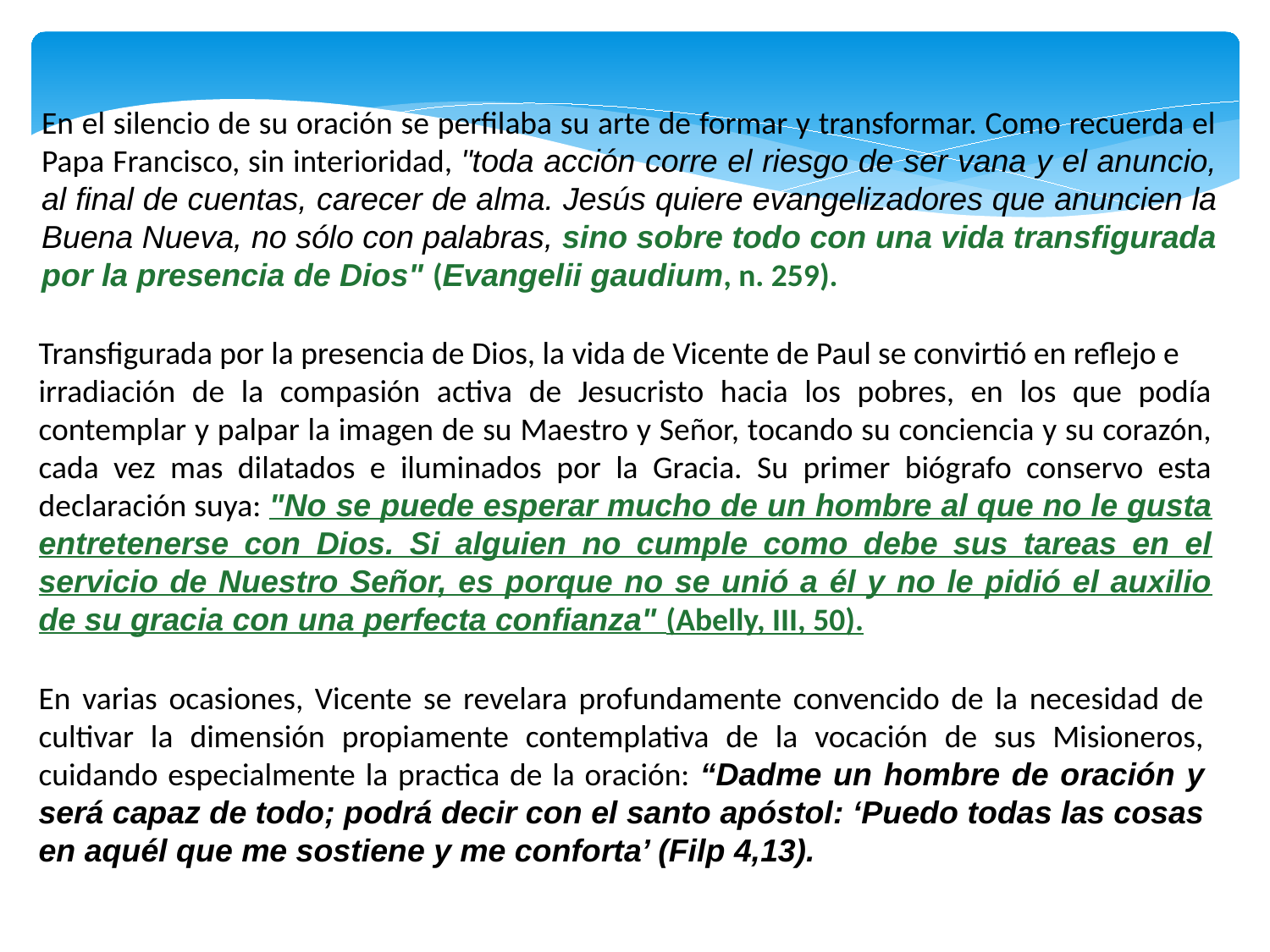

En el silencio de su oración se perfilaba su arte de formar y transformar. Como recuerda el Papa Francisco, sin interioridad, "toda acción corre el riesgo de ser vana y el anuncio, al final de cuentas, carecer de alma. Jesús quiere evangelizadores que anuncien la Buena Nueva, no sólo con palabras, sino sobre todo con una vida transfigurada por la presencia de Dios" (Evangelii gaudium, n. 259).
Transfigurada por la presencia de Dios, la vida de Vicente de Paul se convirtió en reflejo e
irradiación de la compasión activa de Jesucristo hacia los pobres, en los que podía contemplar y palpar la imagen de su Maestro y Señor, tocando su conciencia y su corazón, cada vez mas dilatados e iluminados por la Gracia. Su primer biógrafo conservo esta declaración suya: "No se puede esperar mucho de un hombre al que no le gusta entretenerse con Dios. Si alguien no cumple como debe sus tareas en el servicio de Nuestro Señor, es porque no se unió a él y no le pidió el auxilio de su gracia con una perfecta confianza" (Abelly, III, 50).
En varias ocasiones, Vicente se revelara profundamente convencido de la necesidad de cultivar la dimensión propiamente contemplativa de la vocación de sus Misioneros, cuidando especialmente la practica de la oración: “Dadme un hombre de oración y será capaz de todo; podrá decir con el santo apóstol: ‘Puedo todas las cosas en aquél que me sostiene y me conforta’ (Filp 4,13).